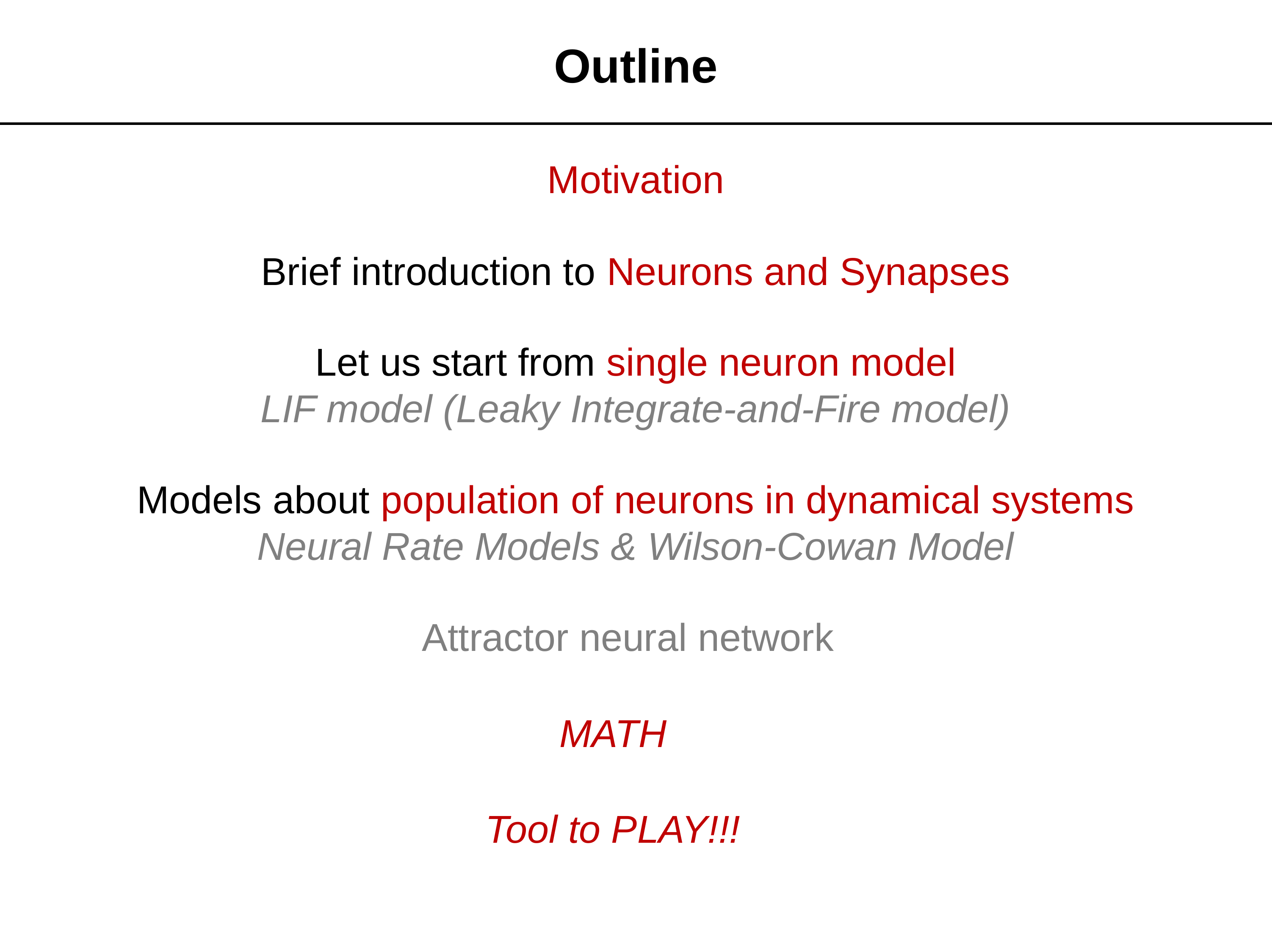

Outline
Motivation
Brief introduction to Neurons and Synapses
Let us start from single neuron model
LIF model (Leaky Integrate-and-Fire model)
Models about population of neurons in dynamical systems
Neural Rate Models & Wilson-Cowan Model
Attractor neural network
MATH
Tool to PLAY!!!